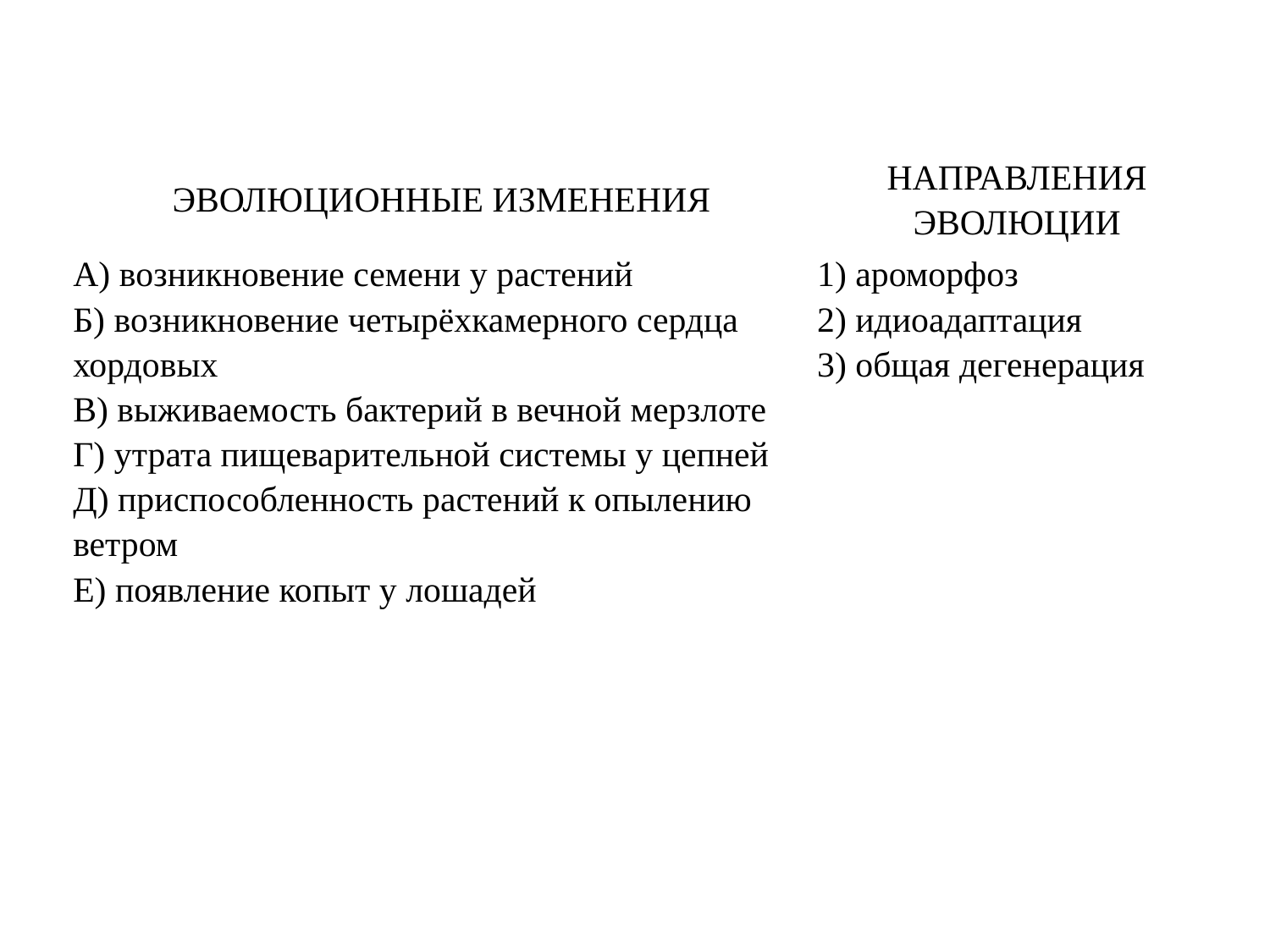

| ЭВОЛЮЦИОННЫЕ ИЗМЕНЕНИЯ | НАПРАВЛЕНИЯ ЭВОЛЮЦИИ |
| --- | --- |
| A) возникновение семени у растений Б) возникновение четырёхкамерного сердца хордовых B) выживаемость бактерий в вечной мерзлоте Г) утрата пищеварительной системы у цепней Д) приспособленность растений к опылению ветром Е) появление копыт у лошадей | 1) ароморфоз 2) идиоадаптация 3) общая дегенерация |